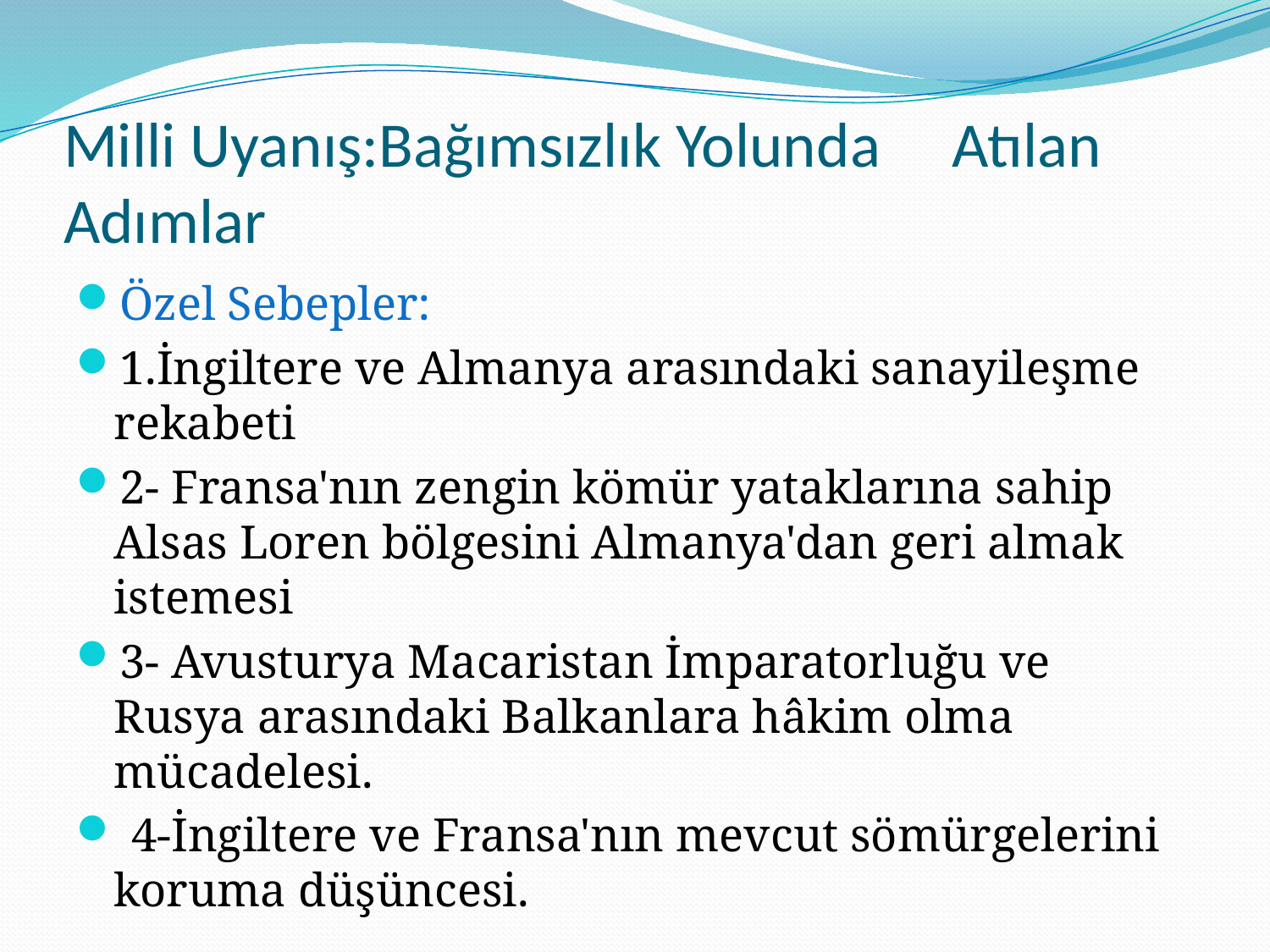

# Milli Uyanış:Bağımsızlık Yolunda     Atılan Adımlar
Özel Sebepler:
1.İngiltere ve Almanya arasındaki sanayileşme rekabeti
2- Fransa'nın zengin kömür yataklarına sahip Alsas Loren bölgesini Almanya'dan geri almak istemesi
3- Avusturya Macaristan İmparatorluğu ve Rusya arasındaki Balkanlara hâkim olma mücadelesi.
 4-İngiltere ve Fransa'nın mevcut sömürgelerini koruma düşüncesi.